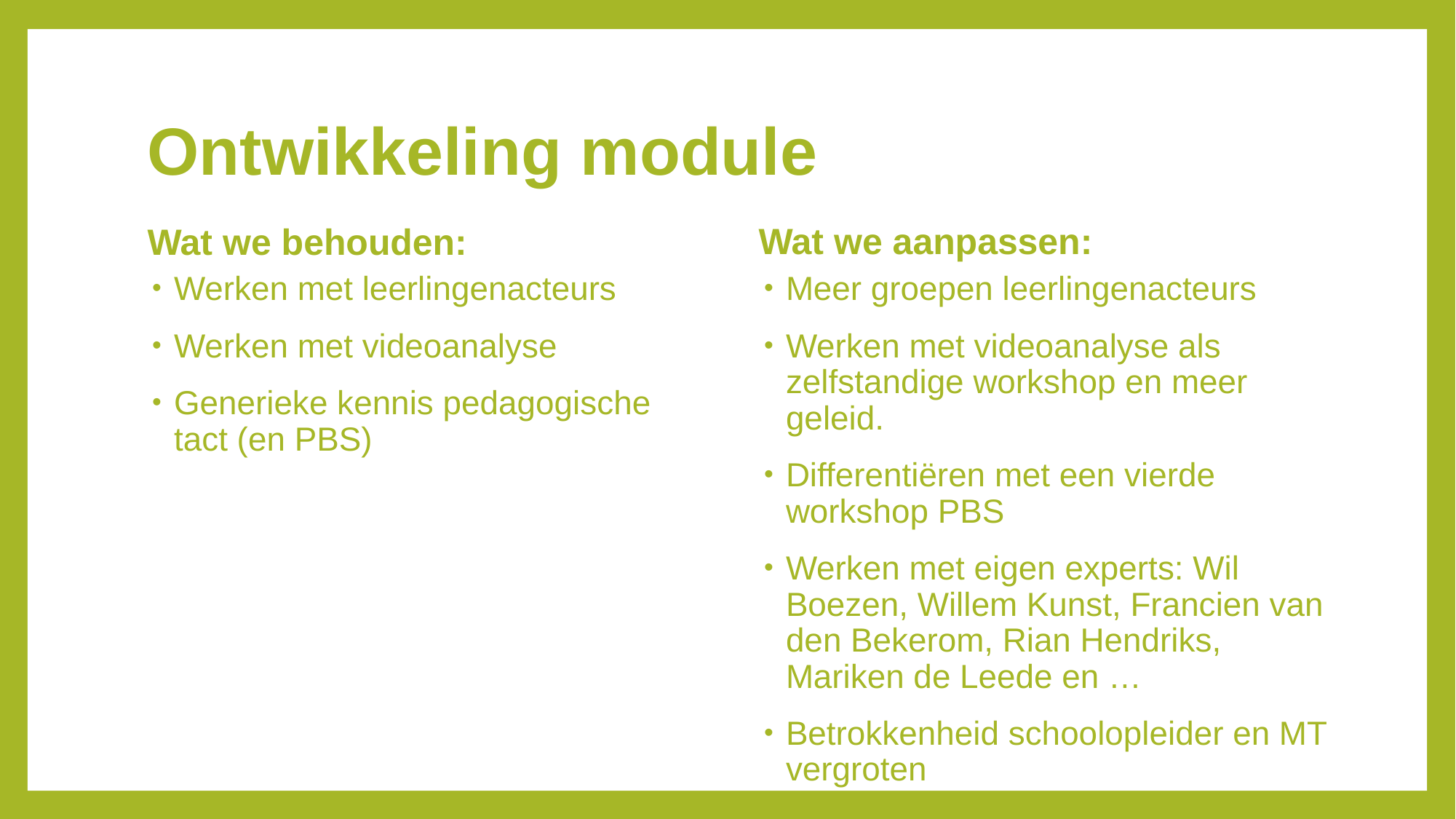

# Ontwikkeling module
Wat we aanpassen:

Wat we behouden:

Werken met leerlingenacteurs
Werken met videoanalyse
Generieke kennis pedagogische tact (en PBS)

Meer groepen leerlingenacteurs
Werken met videoanalyse als zelfstandige workshop en meer geleid.
Differentiëren met een vierde workshop PBS
Werken met eigen experts: Wil Boezen, Willem Kunst, Francien van den Bekerom, Rian Hendriks, Mariken de Leede en …
Betrokkenheid schoolopleider en MT vergroten